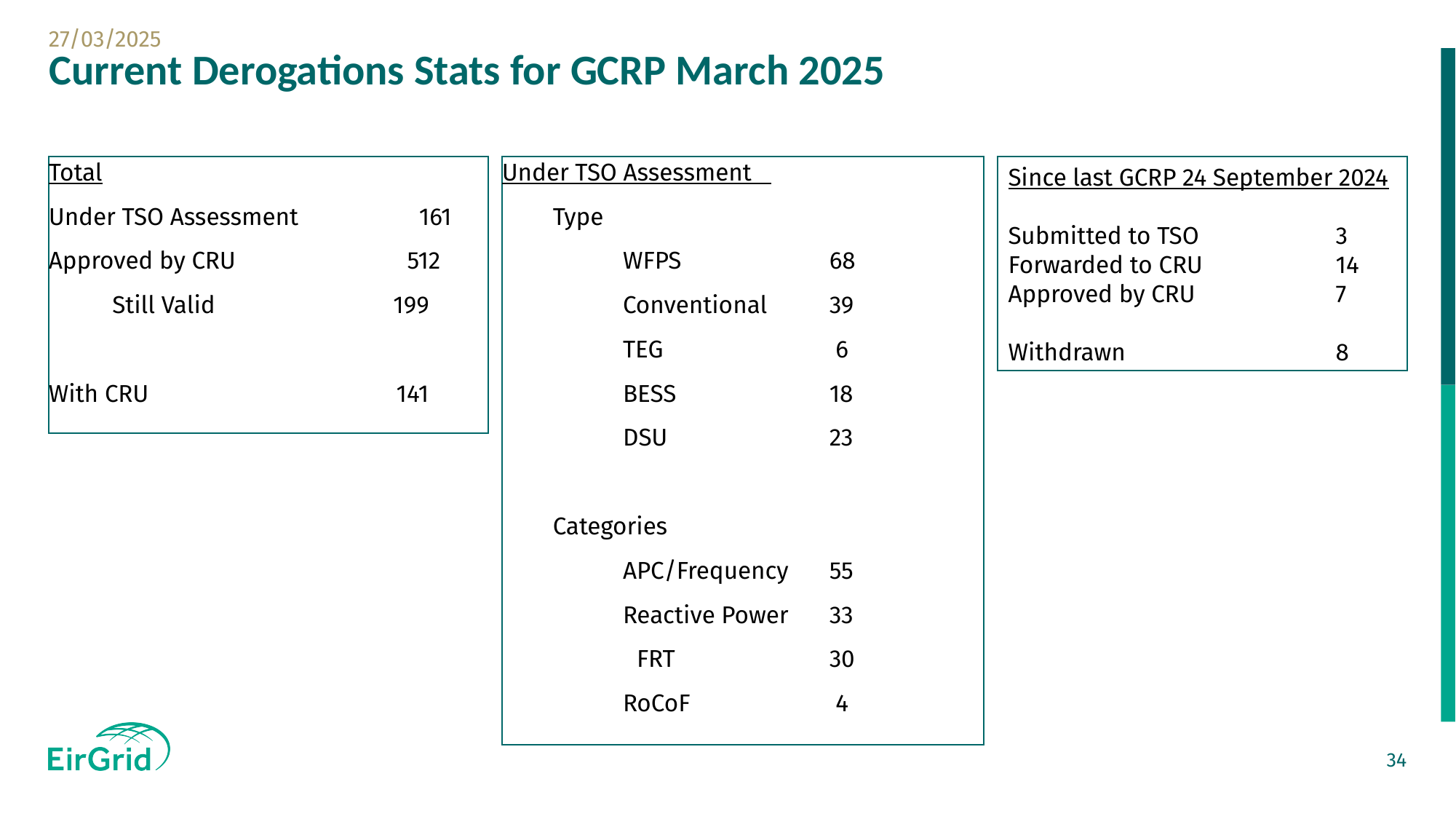

27/03/2025
# Current Derogations Stats for GCRP March 2025
Since last GCRP 24 September 2024

Submitted to TSO		3
Forwarded to CRU		14
Approved by CRU		7

Withdrawn		8
Total
Under TSO Assessment                   161
Approved by CRU                           512
          Still Valid                            199

With CRU                                       141

Under TSO Assessment
        Type
                   WFPS		68
                   Conventional	39
                   TEG		 6
                   BESS		18
                   DSU		23

        Categories
                   APC/Frequency	55
                   Reactive Power	33
	    FRT		30
                   RoCoF		 4
34